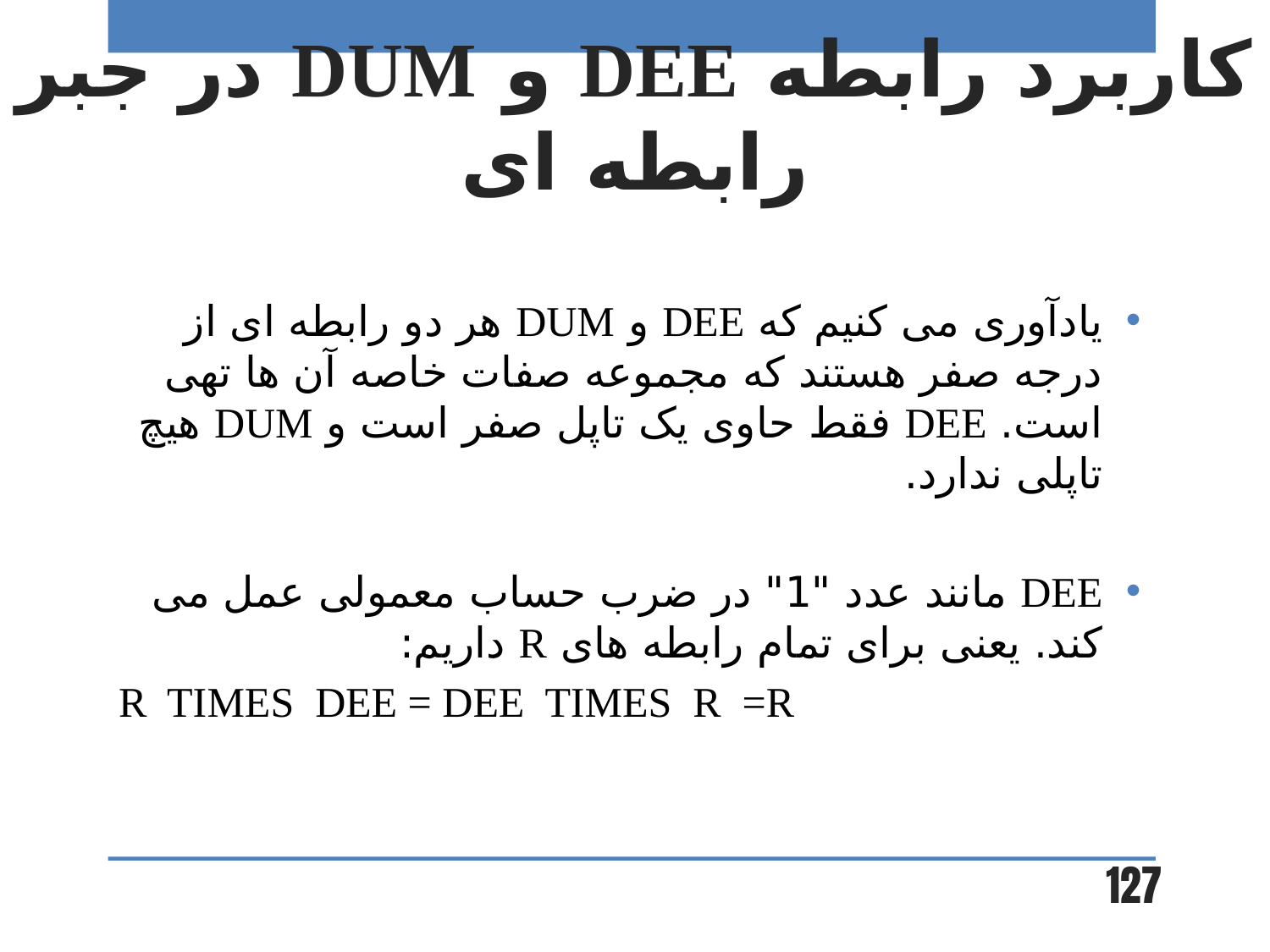

# کاربرد رابطه DEE و DUM در جبر رابطه ای
یادآوری می کنیم که DEE و DUM هر دو رابطه ای از درجه صفر هستند که مجموعه صفات خاصه آن ها تهی است. DEE فقط حاوی یک تاپل صفر است و DUM هیچ تاپلی ندارد.

DEE مانند عدد "1" در ضرب حساب معمولی عمل می کند. یعنی برای تمام رابطه های R داریم:
R  TIMES  DEE = DEE  TIMES  R  =R

127